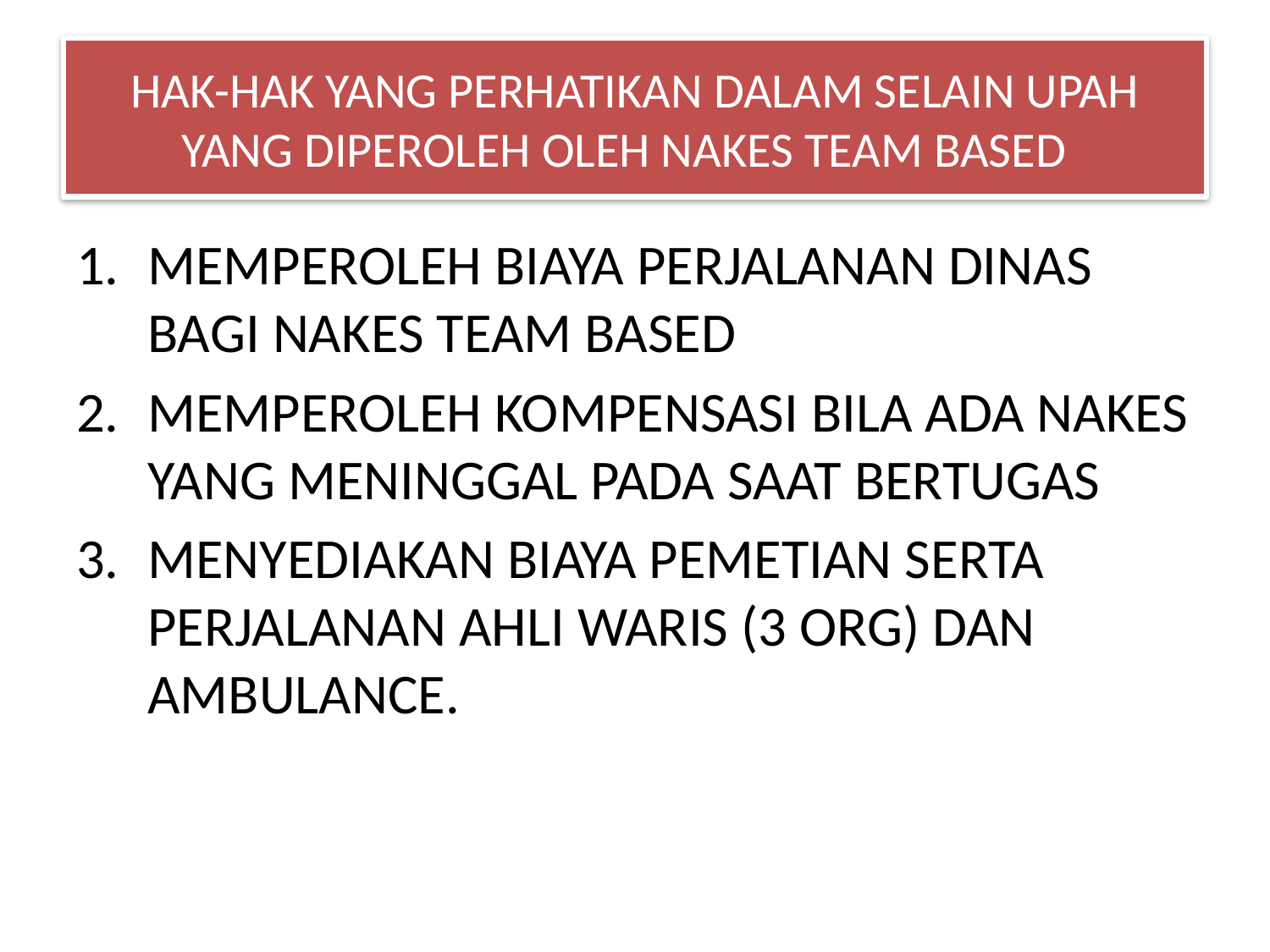

# HAK-HAK YANG PERHATIKAN DALAM SELAIN UPAH YANG DIPEROLEH OLEH NAKES TEAM BASED
MEMPEROLEH BIAYA PERJALANAN DINAS BAGI NAKES TEAM BASED
MEMPEROLEH KOMPENSASI BILA ADA NAKES YANG MENINGGAL PADA SAAT BERTUGAS
MENYEDIAKAN BIAYA PEMETIAN SERTA PERJALANAN AHLI WARIS (3 ORG) DAN AMBULANCE.